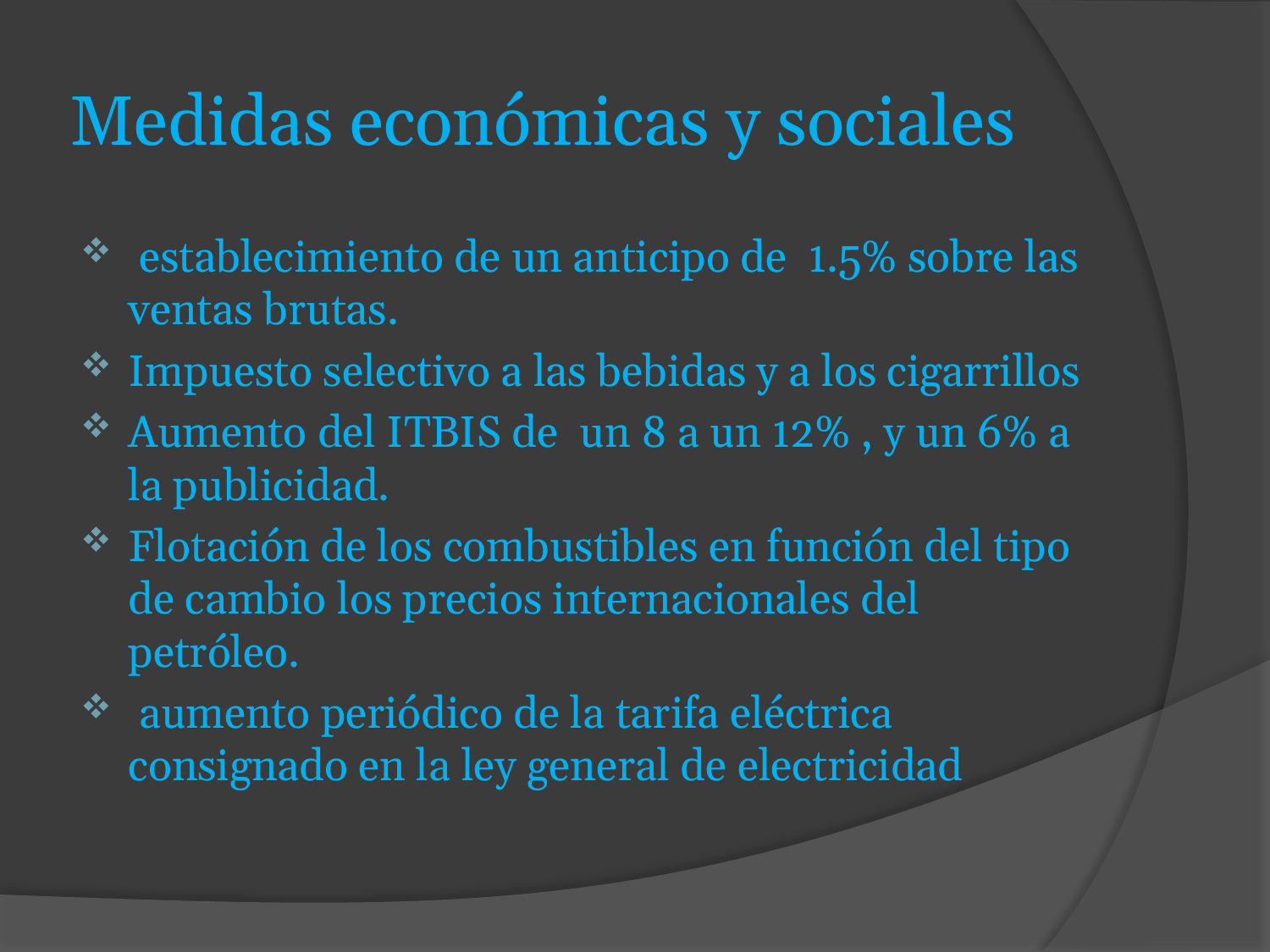

# Medidas económicas y sociales
 establecimiento de un anticipo de  1.5% sobre las ventas brutas.
Impuesto selectivo a las bebidas y a los cigarrillos
Aumento del ITBIS de  un 8 a un 12% , y un 6% a la publicidad.
Flotación de los combustibles en función del tipo de cambio los precios internacionales del petróleo.
 aumento periódico de la tarifa eléctrica consignado en la ley general de electricidad